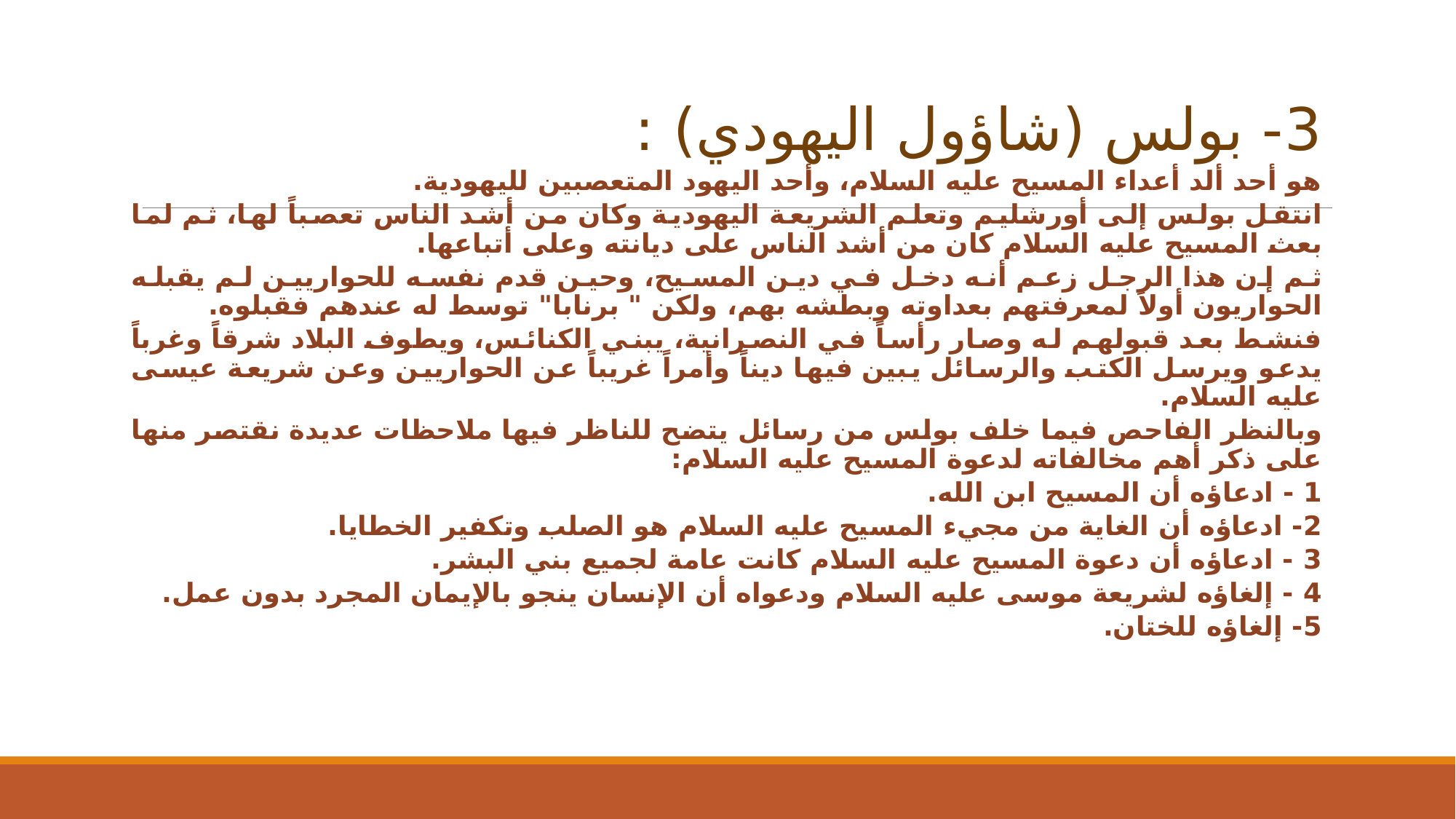

3- بولس (شاؤول اليهودي) :
هو أحد ألد أعداء المسيح عليه السلام، وأحد اليهود المتعصبين لليهودية.
انتقل بولس إلى أورشليم وتعلم الشريعة اليهودية وكان من أشد الناس تعصباً لها، ثم لما بعث المسيح عليه السلام كان من أشد الناس على ديانته وعلى أتباعها.
ثم إن هذا الرجل زعم أنه دخل في دين المسيح، وحين قدم نفسه للحواريين لم يقبله الحواريون أولاً لمعرفتهم بعداوته وبطشه بهم، ولكن " برنابا" توسط له عندهم فقبلوه.
فنشط بعد قبولهم له وصار رأساً في النصرانية، يبني الكنائس، ويطوف البلاد شرقاً وغرباً يدعو ويرسل الكتب والرسائل يبين فيها ديناً وأمراً غريباً عن الحواريين وعن شريعة عيسى عليه السلام.
وبالنظر الفاحص فيما خلف بولس من رسائل يتضح للناظر فيها ملاحظات عديدة نقتصر منها على ذكر أهم مخالفاته لدعوة المسيح عليه السلام:
1 - ادعاؤه أن المسيح ابن الله.
2- ادعاؤه أن الغاية من مجيء المسيح عليه السلام هو الصلب وتكفير الخطايا.
3 - ادعاؤه أن دعوة المسيح عليه السلام كانت عامة لجميع بني البشر.
4 - إلغاؤه لشريعة موسى عليه السلام ودعواه أن الإنسان ينجو بالإيمان المجرد بدون عمل.
5- إلغاؤه للختان.